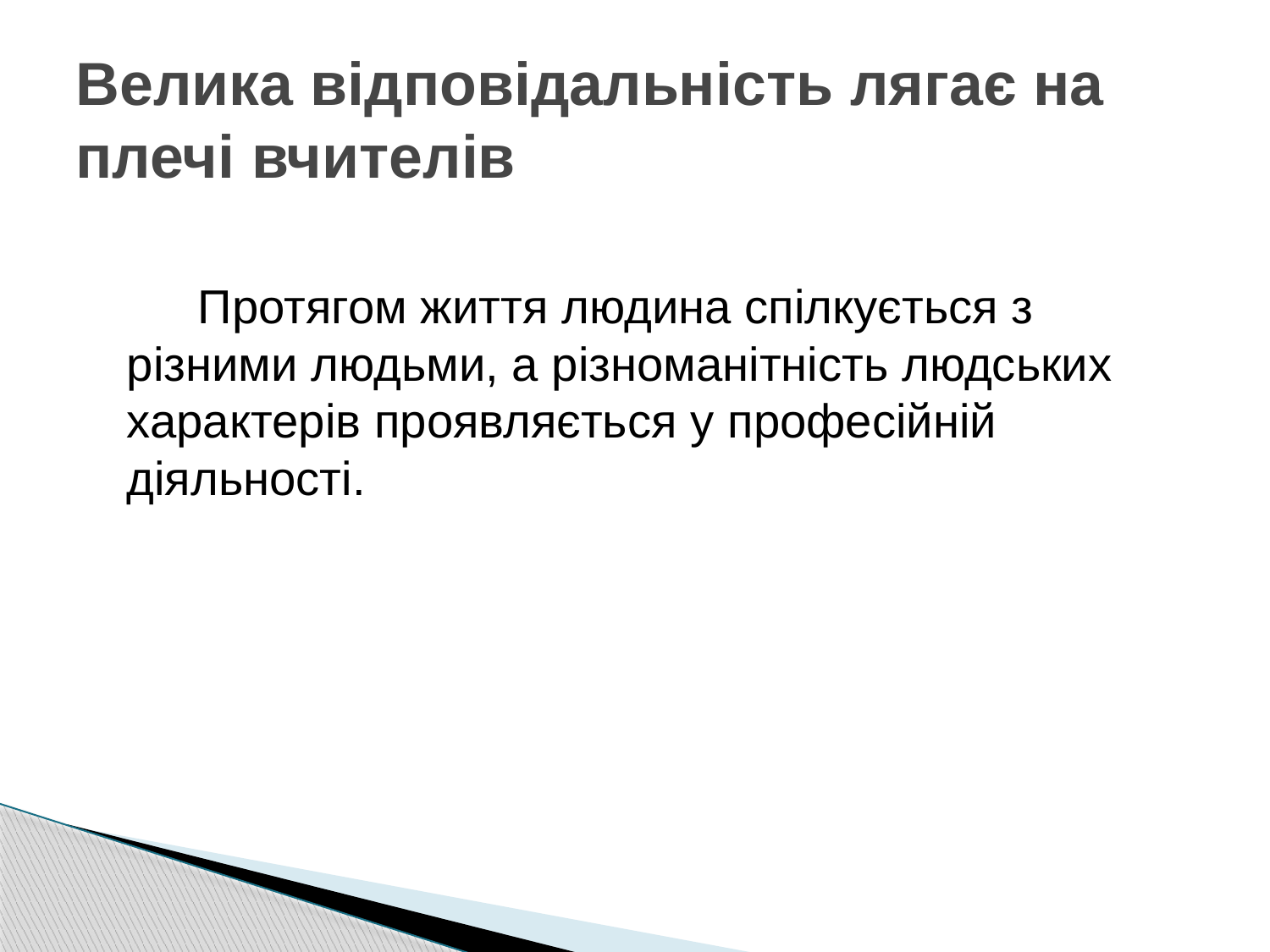

# Велика відповідальність лягає на плечі вчителів

        Протягом життя людина спілкується з різними людьми, а різноманітність людських характерів проявляється у професійній діяльності.